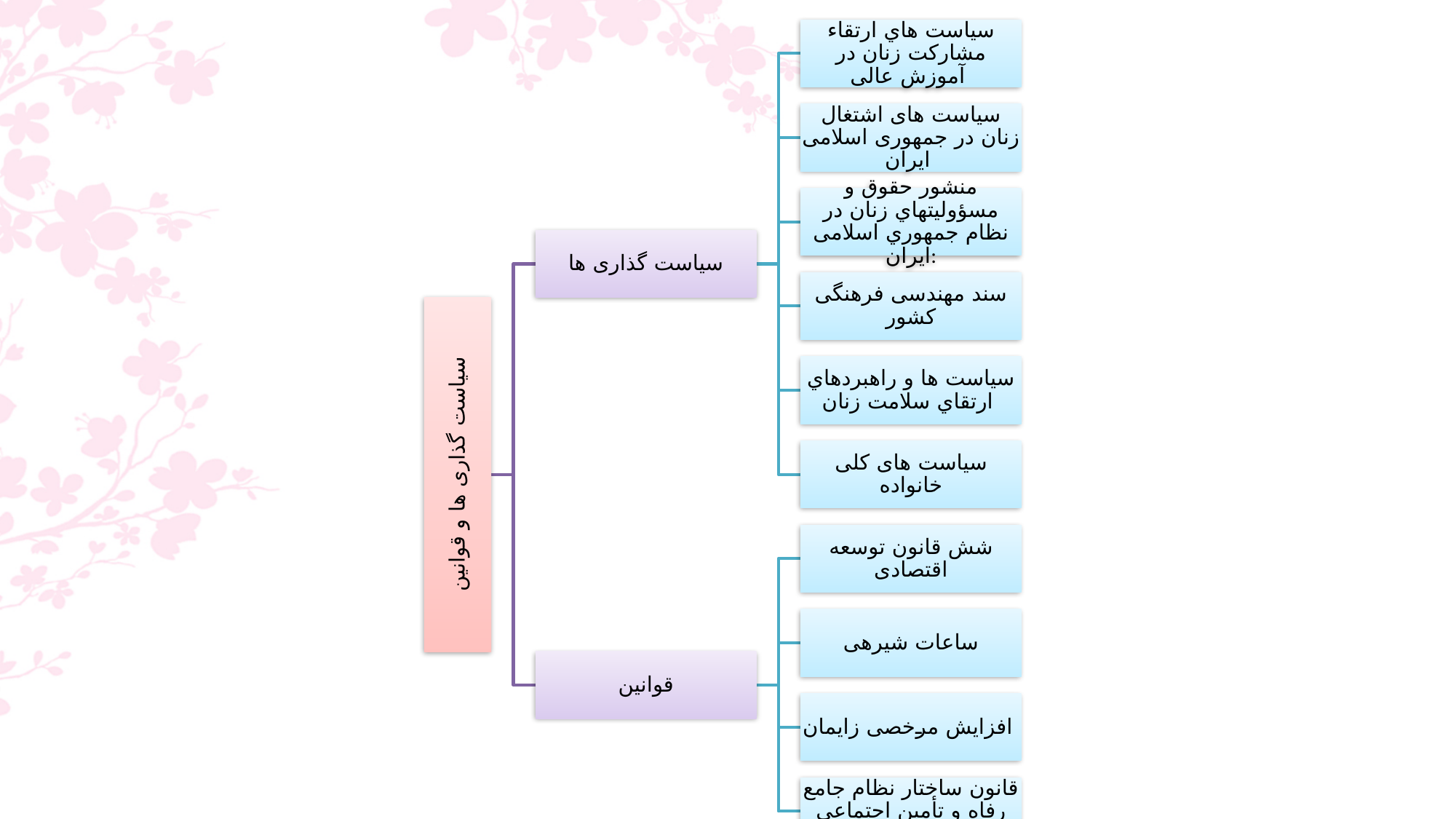

سیاست گذاری ها و قوانین
سیاست گذاری ها
سیاست هاي ارتقاء مشارکت زنان در آموزش عالی
سیاست های اشتغال زنان در جمهوری اسلامی ایران
منشور حقوق و مسؤولیتهاي زنان در نظام جمهوري اسلامی ایران:
سند مهندسی فرهنگی کشور
سیاست ها و راهبردهاي ارتقاي سلامت زنان
سیاست های کلی خانواده
قوانین
شش قانون توسعه اقتصادی
ساعات شیرهی
افزایش مرخصی زایمان
قانون ساختار نظام جامع رفاه و تأمین اجتماعی و ...